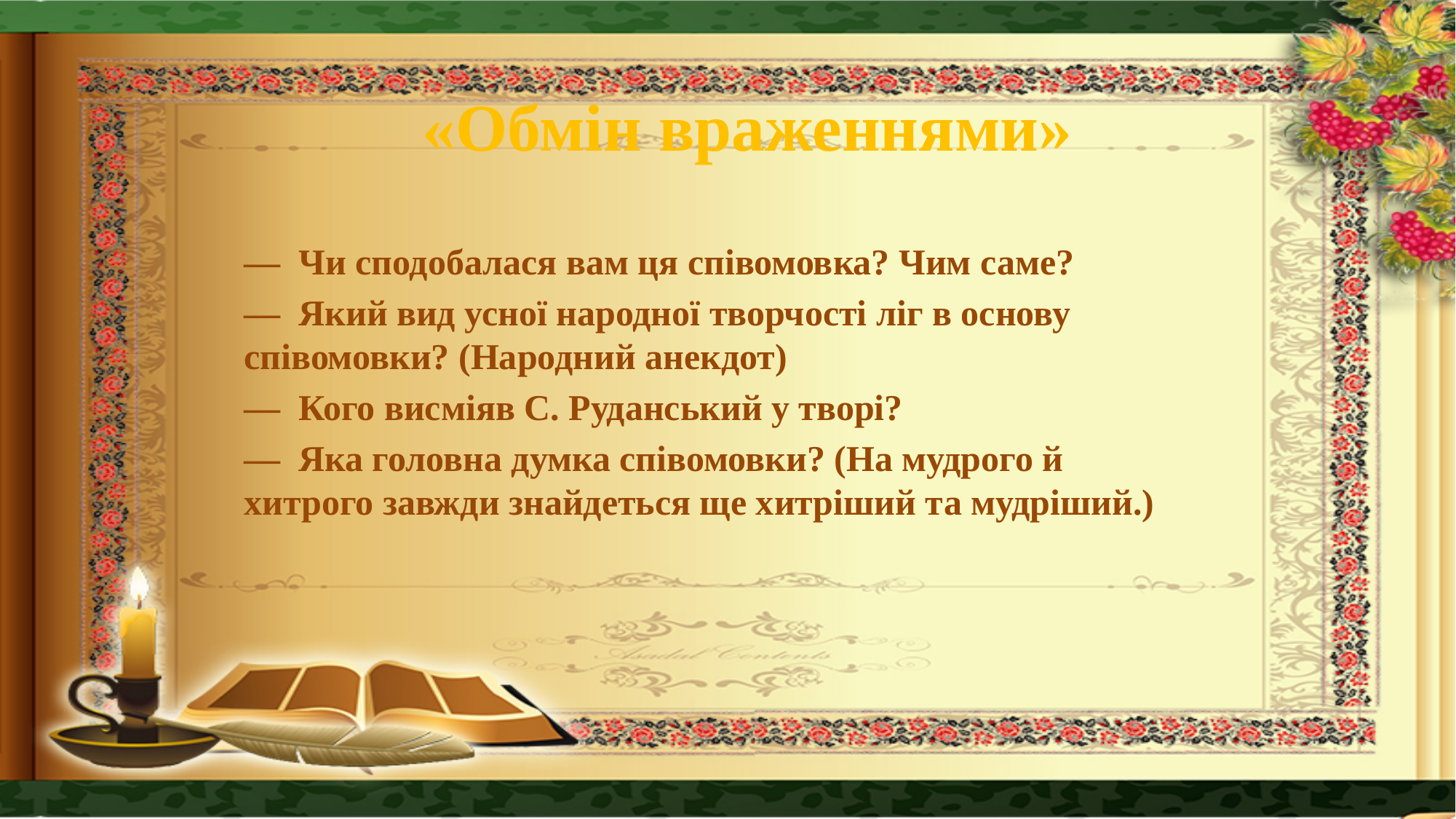

«Обмін враженнями»

— Чи сподобалася вам ця співомовка? Чим саме?
— Який вид усної народної творчості ліг в основу співомовки? (Народний анекдот)
— Кого висміяв С. Руданський у творі?
— Яка головна думка співомовки? (На мудрого й хитрого завжди знайдеться ще хитріший та мудріший.)